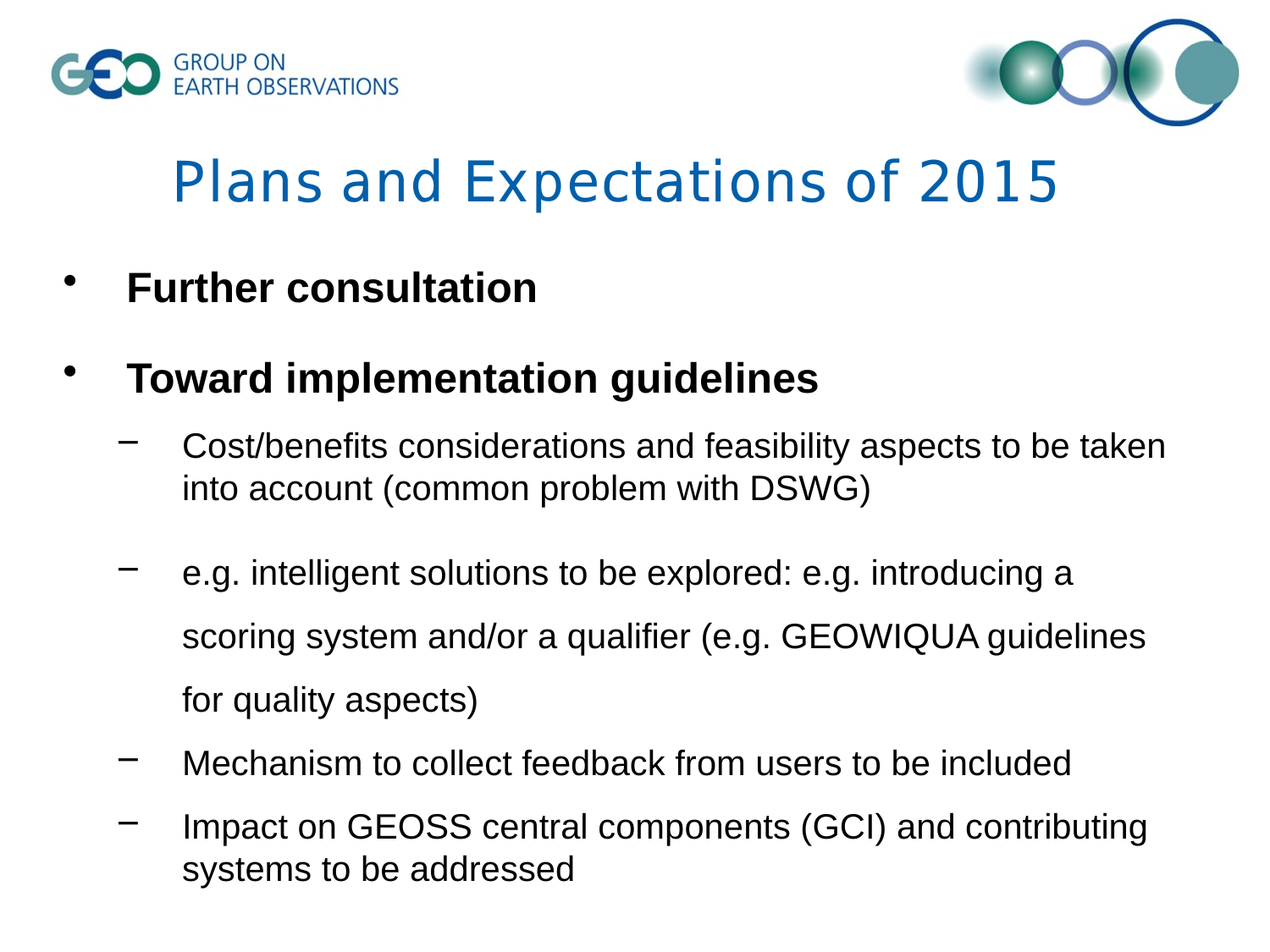

# Plans and Expectations of 2015
Further consultation
Toward implementation guidelines
Cost/benefits considerations and feasibility aspects to be taken into account (common problem with DSWG)
e.g. intelligent solutions to be explored: e.g. introducing a scoring system and/or a qualifier (e.g. GEOWIQUA guidelines for quality aspects)
Mechanism to collect feedback from users to be included
Impact on GEOSS central components (GCI) and contributing systems to be addressed